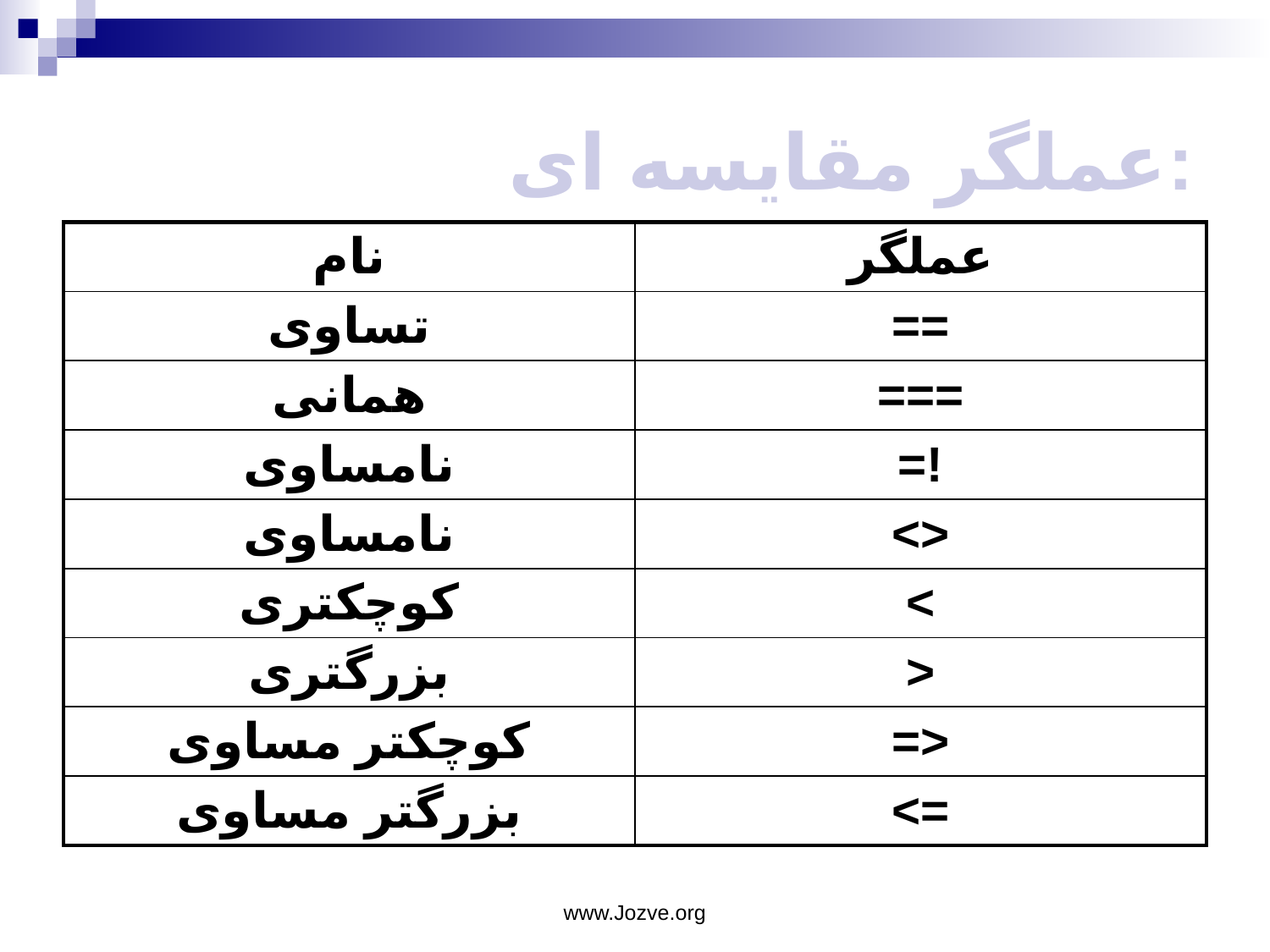

# عملگر مقایسه ای:
| نام | عملگر |
| --- | --- |
| تساوی | == |
| همانی | === |
| نامساوی | =! |
| نامساوی | <> |
| کوچکتری | < |
| بزرگتری | > |
| کوچکتر مساوی | => |
| بزرگتر مساوی | <= |
www.Jozve.org